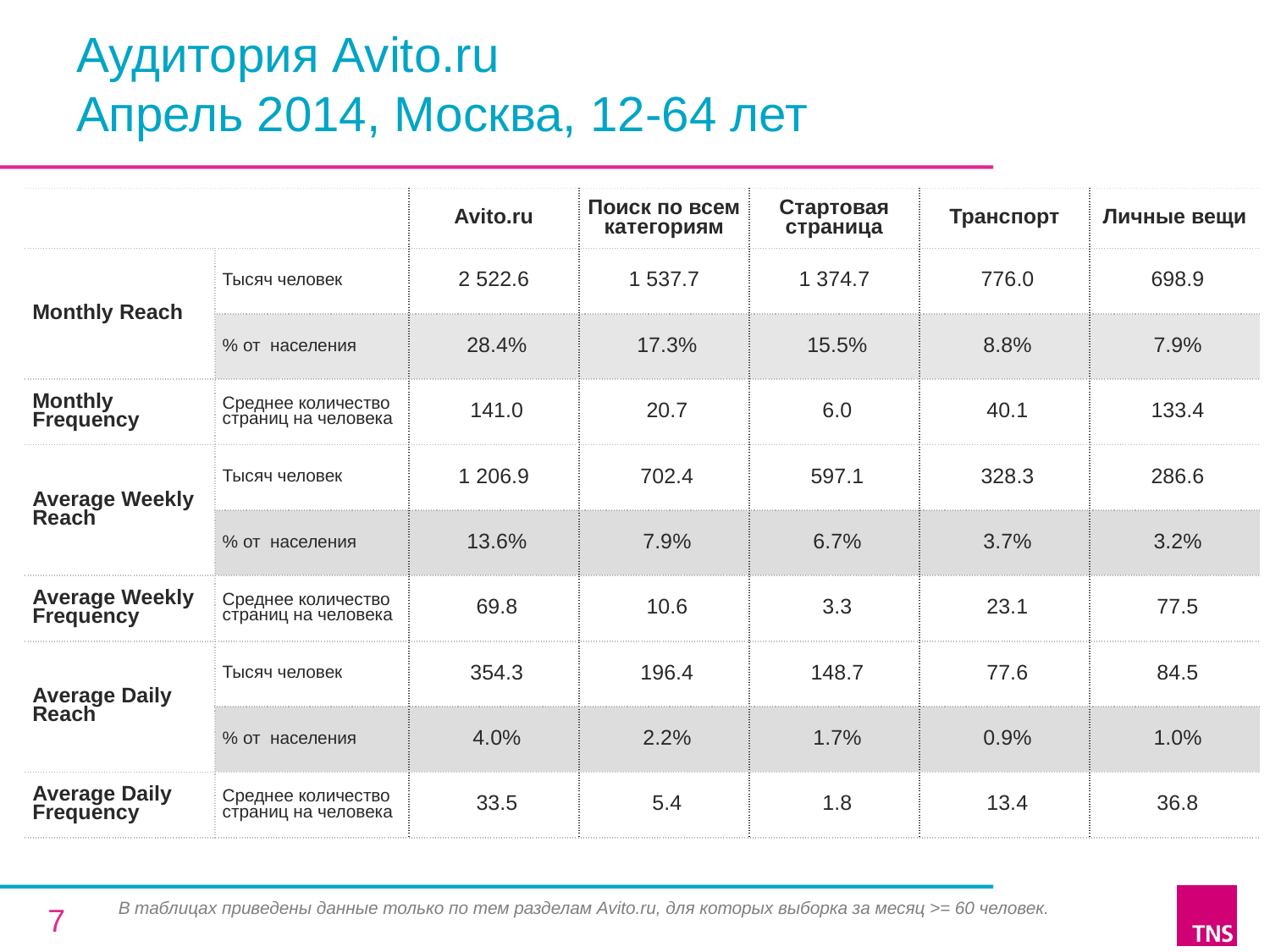

# Аудитория Avito.ru Апрель 2014, Москва, 12-64 лет
|  |  | Avito.ru | Поиск по всем категориям | Стартовая страница | Транспорт | Личные вещи |
| --- | --- | --- | --- | --- | --- | --- |
| Monthly Reach | Тысяч человек | 2 522.6 | 1 537.7 | 1 374.7 | 776.0 | 698.9 |
|  | % от населения | 28.4% | 17.3% | 15.5% | 8.8% | 7.9% |
| Monthly Frequency | Среднее количество страниц на человека | 141.0 | 20.7 | 6.0 | 40.1 | 133.4 |
| Average Weekly Reach | Тысяч человек | 1 206.9 | 702.4 | 597.1 | 328.3 | 286.6 |
|  | % от населения | 13.6% | 7.9% | 6.7% | 3.7% | 3.2% |
| Average Weekly Frequency | Среднее количество страниц на человека | 69.8 | 10.6 | 3.3 | 23.1 | 77.5 |
| Average Daily Reach | Тысяч человек | 354.3 | 196.4 | 148.7 | 77.6 | 84.5 |
|  | % от населения | 4.0% | 2.2% | 1.7% | 0.9% | 1.0% |
| Average Daily Frequency | Среднее количество страниц на человека | 33.5 | 5.4 | 1.8 | 13.4 | 36.8 |
В таблицах приведены данные только по тем разделам Avito.ru, для которых выборка за месяц >= 60 человек.
7